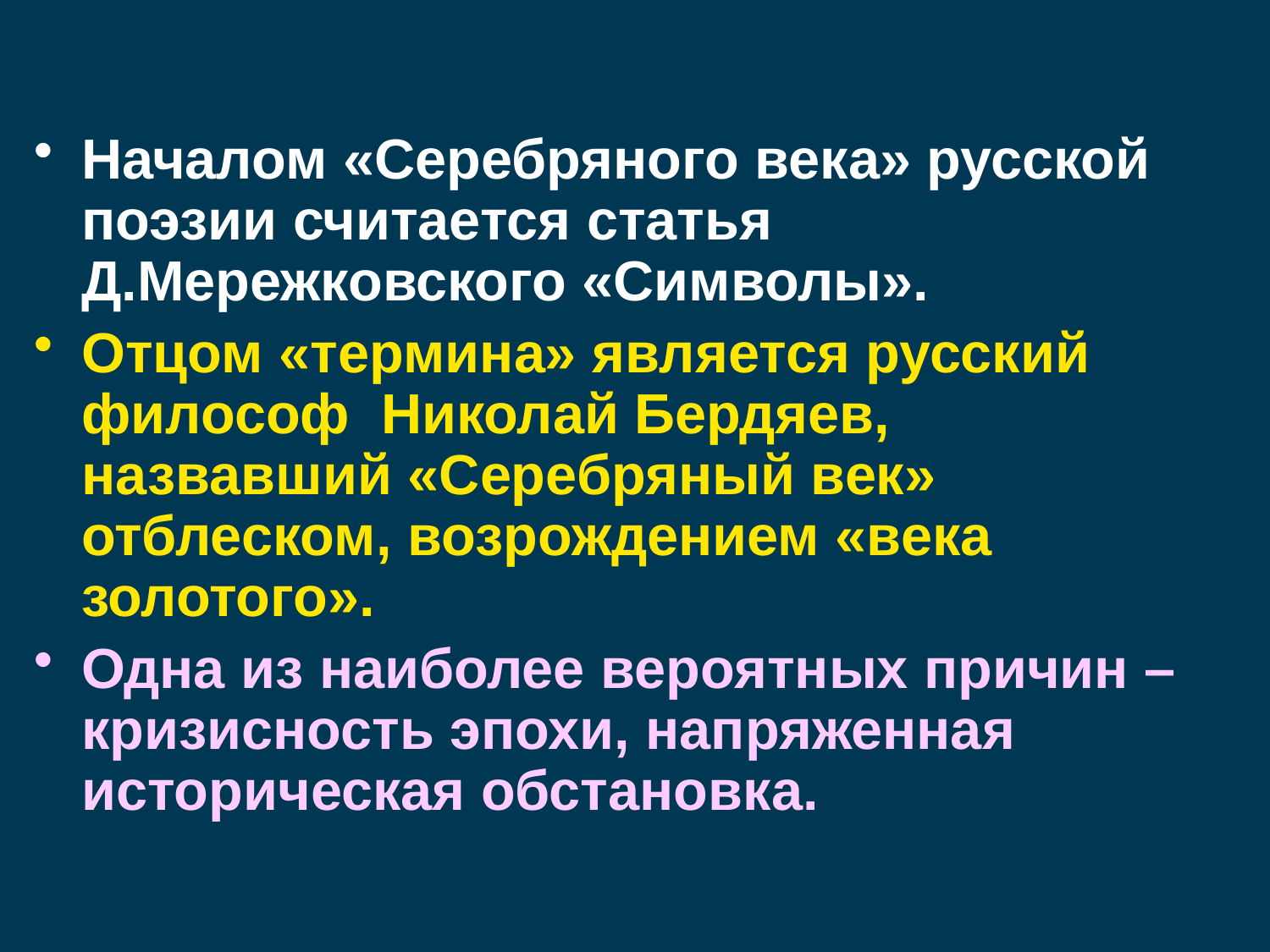

#
Началом «Серебряного века» русской поэзии считается статья Д.Мережковского «Символы».
Отцом «термина» является русский философ  Николай Бердяев, назвавший «Серебряный век» отблеском, возрождением «века золотого».
Одна из наиболее вероятных причин – кризисность эпохи, напряженная историческая обстановка.